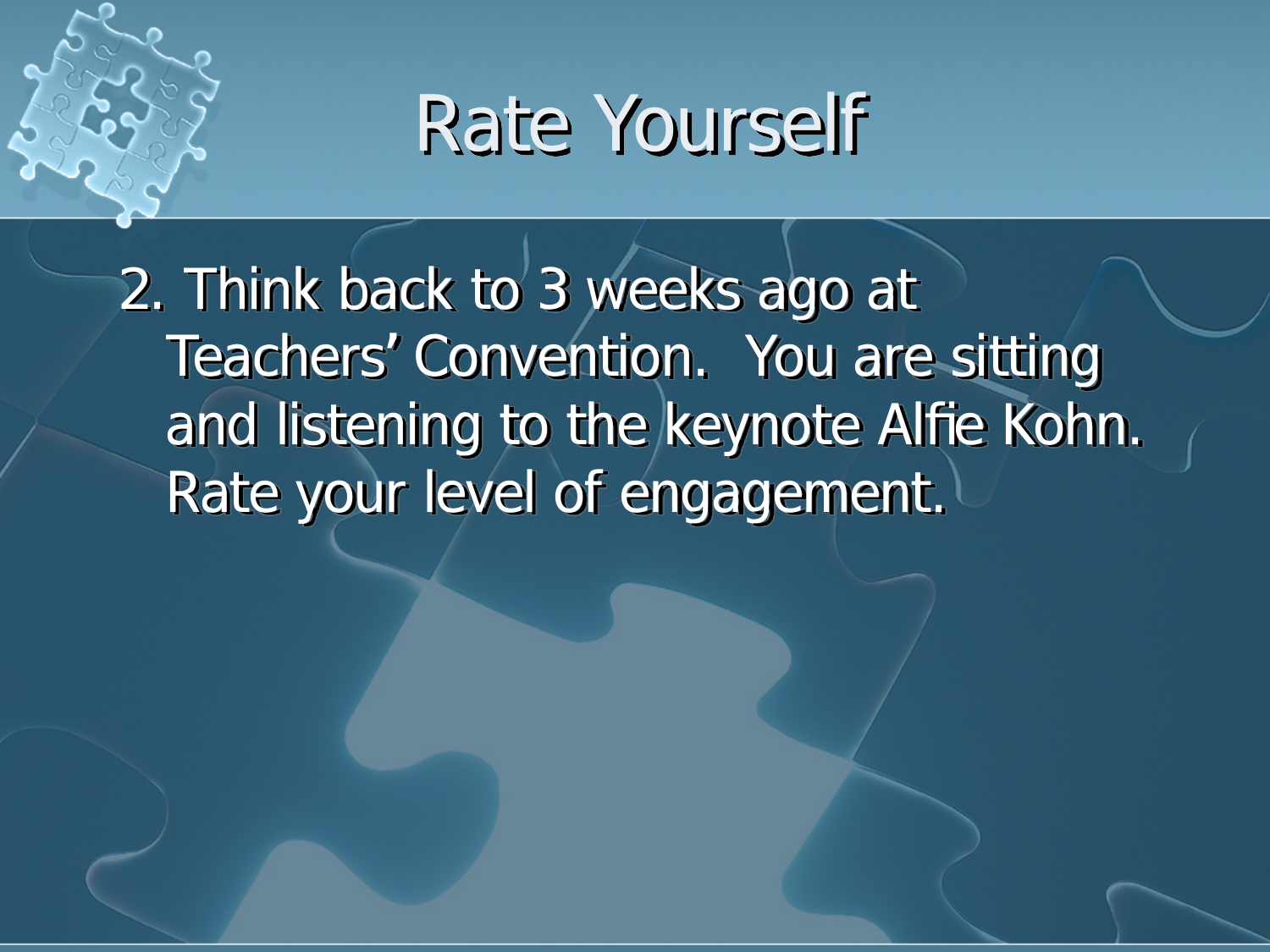

# Rate Yourself
2. Think back to 3 weeks ago at Teachers’ Convention.  You are sitting and listening to the keynote Alfie Kohn. Rate your level of engagement.